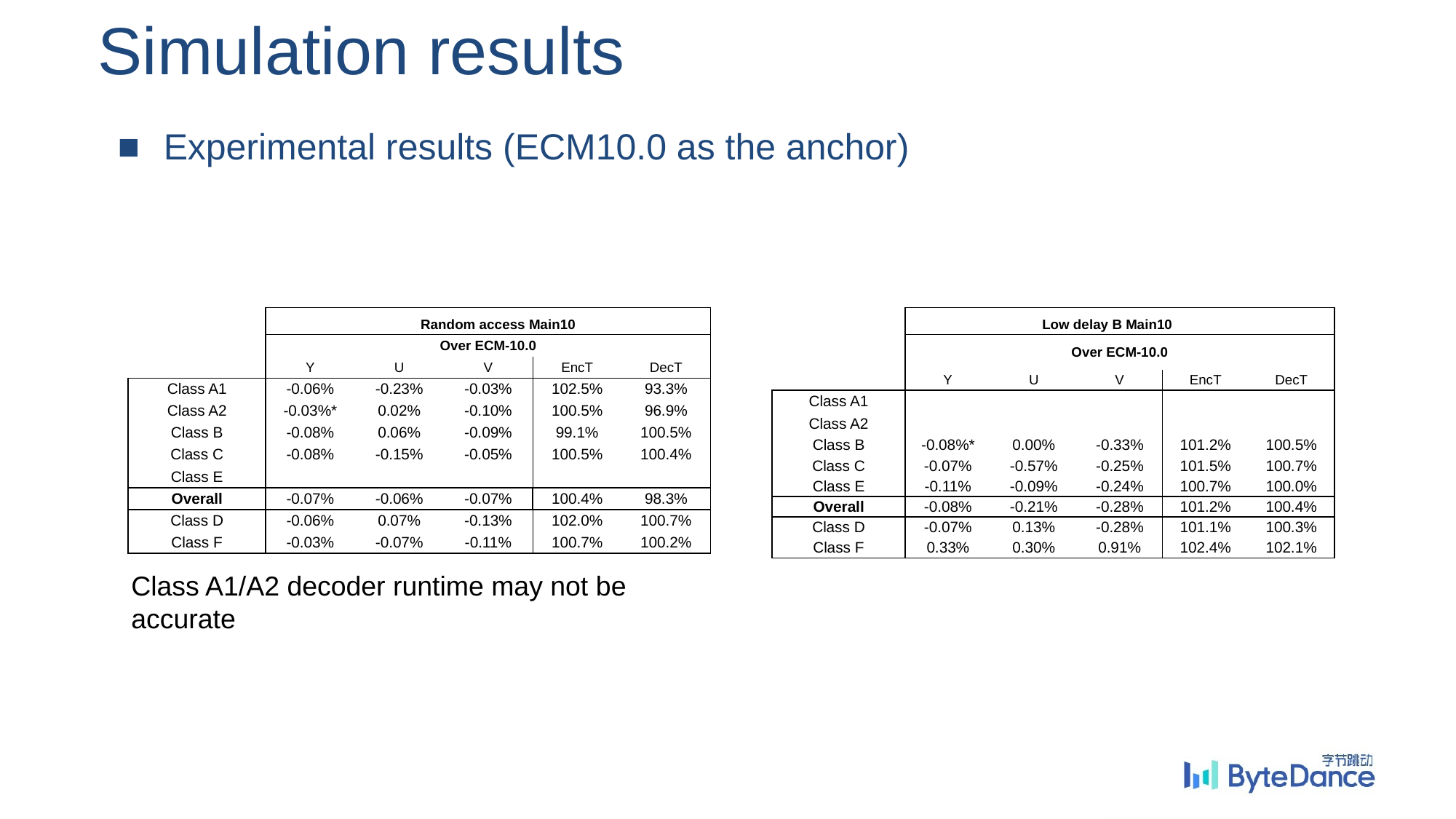

# Simulation results
Experimental results (ECM10.0 as the anchor)

|  | Random access Main10 |  | Random access Main10 |  |  |
| --- | --- | --- | --- | --- | --- |
|  | Over ECM-10.0 |  | Over ECM-10.0 |  |  |
|  | Y | U | V | EncT | DecT |
| Class A1 | -0.06% | -0.23% | -0.03% | 102.5% | 93.3% |
| Class A2 | -0.03%\* | 0.02% | -0.10% | 100.5% | 96.9% |
| Class B | -0.08% | 0.06% | -0.09% | 99.1% | 100.5% |
| Class C | -0.08% | -0.15% | -0.05% | 100.5% | 100.4% |
| Class E |  |  |  |  |  |
| Overall | -0.07% | -0.06% | -0.07% | 100.4% | 98.3% |
| Class D | -0.06% | 0.07% | -0.13% | 102.0% | 100.7% |
| Class F | -0.03% | -0.07% | -0.11% | 100.7% | 100.2% |
|  | Low delay B Main10 |  | Low delay B Main10 |  |  |
| --- | --- | --- | --- | --- | --- |
|  | Over ECM-10.0 |  | Over ECM-10.0 |  |  |
|  | Y | U | V | EncT | DecT |
| Class A1 |  |  |  |  |  |
| Class A2 |  |  |  |  |  |
| Class B | -0.08%\* | 0.00% | -0.33% | 101.2% | 100.5% |
| Class C | -0.07% | -0.57% | -0.25% | 101.5% | 100.7% |
| Class E | -0.11% | -0.09% | -0.24% | 100.7% | 100.0% |
| Overall | -0.08% | -0.21% | -0.28% | 101.2% | 100.4% |
| Class D | -0.07% | 0.13% | -0.28% | 101.1% | 100.3% |
| Class F | 0.33% | 0.30% | 0.91% | 102.4% | 102.1% |
Class A1/A2 decoder runtime may not be accurate
4